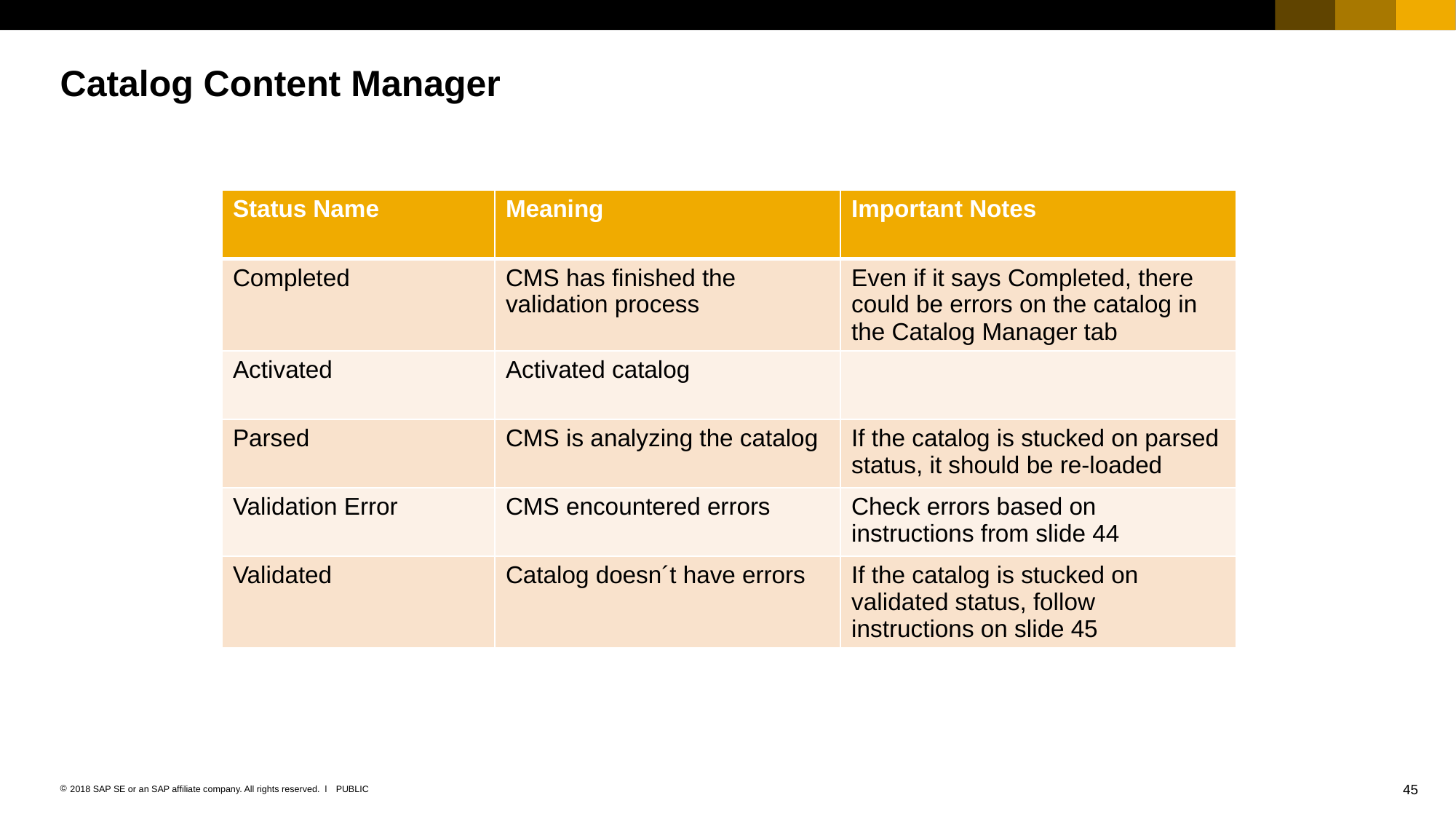

# Catalog Content Manager
| Status Name | Meaning | Important Notes |
| --- | --- | --- |
| Completed | CMS has finished the validation process | Even if it says Completed, there could be errors on the catalog in the Catalog Manager tab |
| Activated | Activated catalog |  |
| Parsed | CMS is analyzing the catalog | If the catalog is stucked on parsed status, it should be re-loaded |
| Validation Error | CMS encountered errors | Check errors based on instructions from slide 44 |
| Validated | Catalog doesn´t have errors | If the catalog is stucked on validated status, follow instructions on slide 45 |